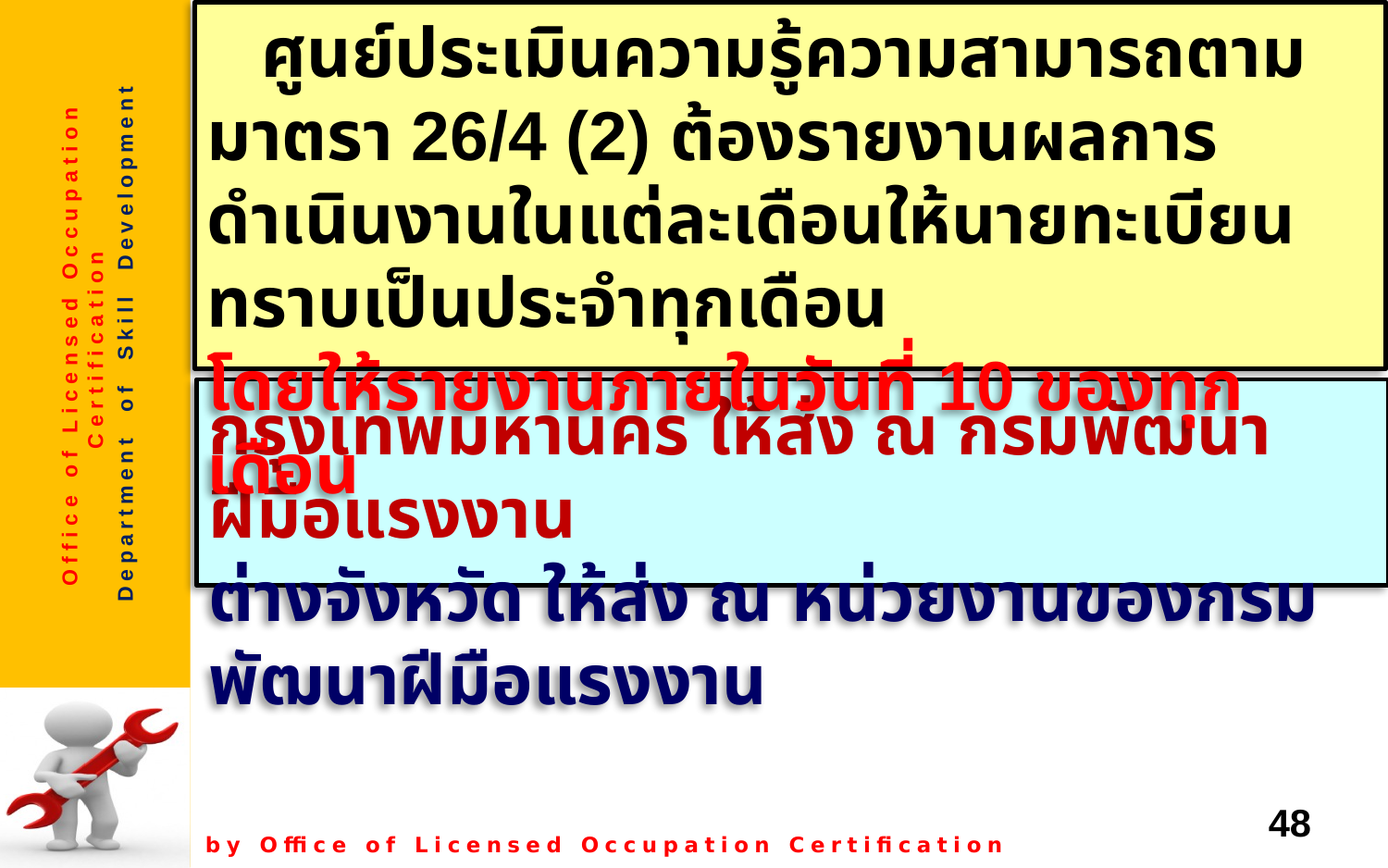

ศูนย์ประเมินความรู้ความสามารถตามมาตรา 26/4 (2) ต้องรายงานผลการดำเนินงานในแต่ละเดือนให้นายทะเบียนทราบเป็นประจำทุกเดือน
โดยให้รายงานภายในวันที่ 10 ของทุกเดือน

กรุงเทพมหานคร ให้ส่ง ณ กรมพัฒนาฝีมือแรงงาน
ต่างจังหวัด ให้ส่ง ณ หน่วยงานของกรมพัฒนาฝีมือแรงงาน
48